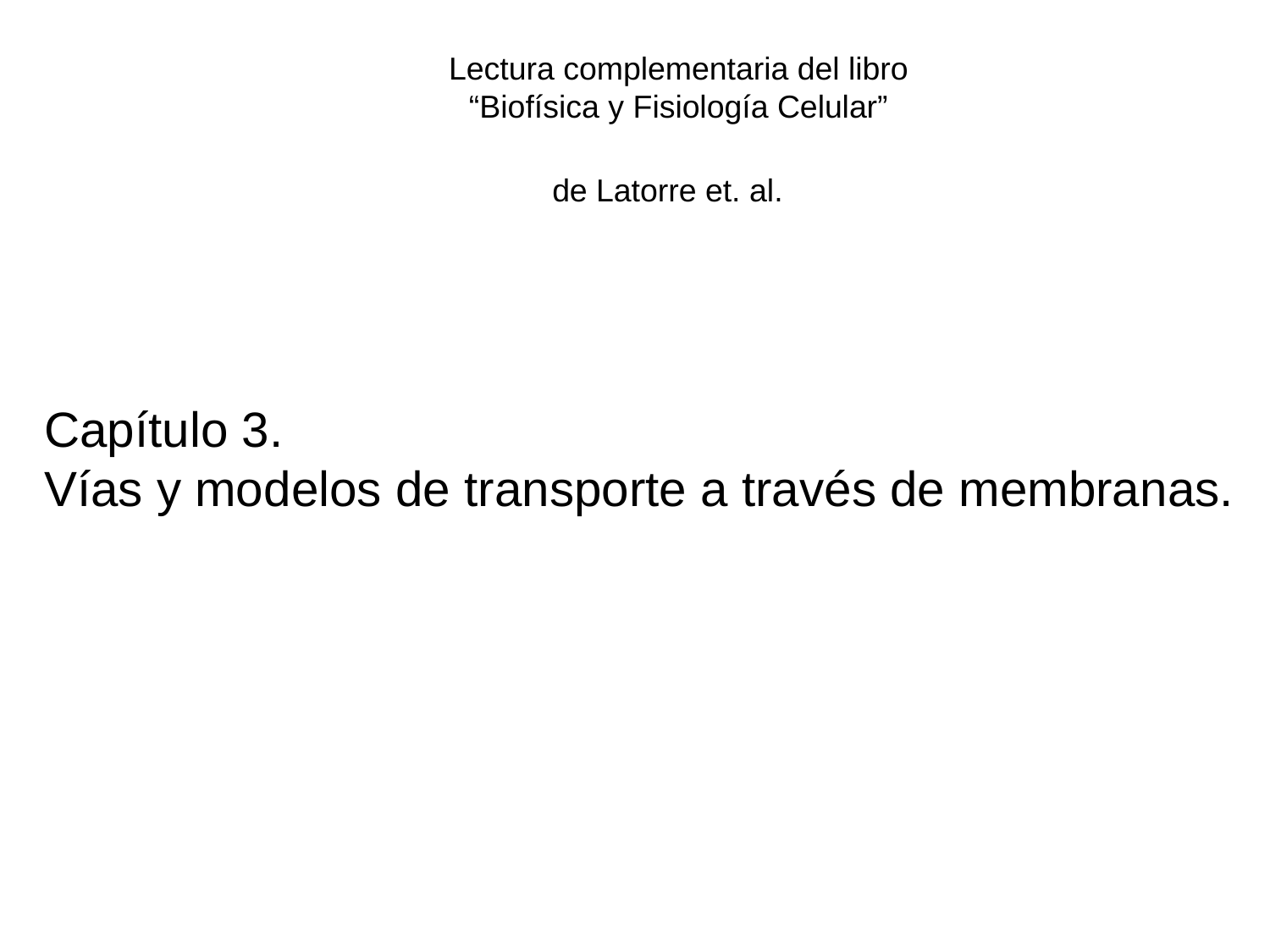

Lectura complementaria del libro
 “Biofísica y Fisiología Celular”
de Latorre et. al.
Capítulo 3.
Vías y modelos de transporte a través de membranas.